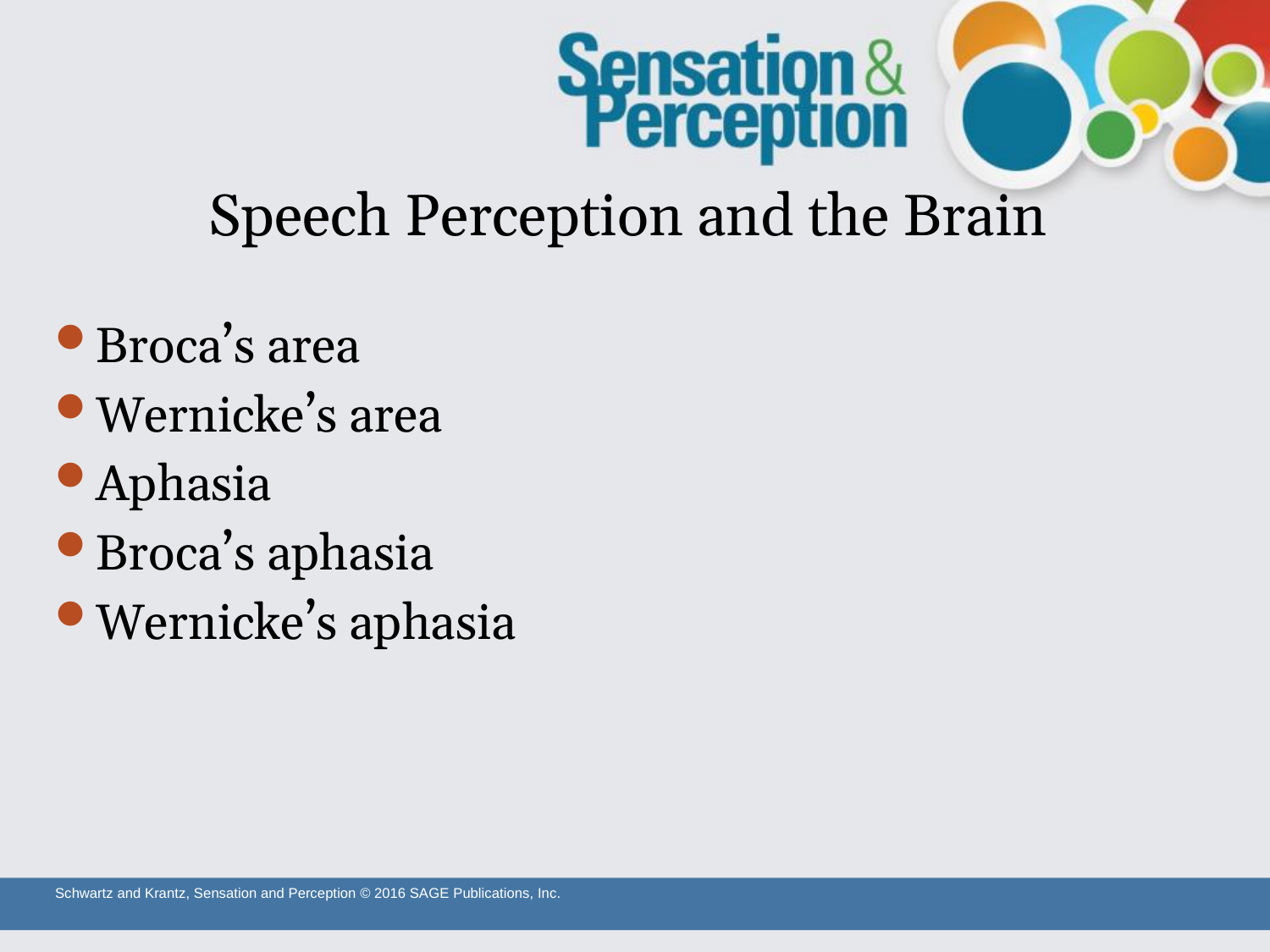

# Speech Perception and the Brain
Broca’s area
Wernicke’s area
Aphasia
Broca’s aphasia
Wernicke’s aphasia
Schwartz and Krantz, Sensation and Perception © 2016 SAGE Publications, Inc.